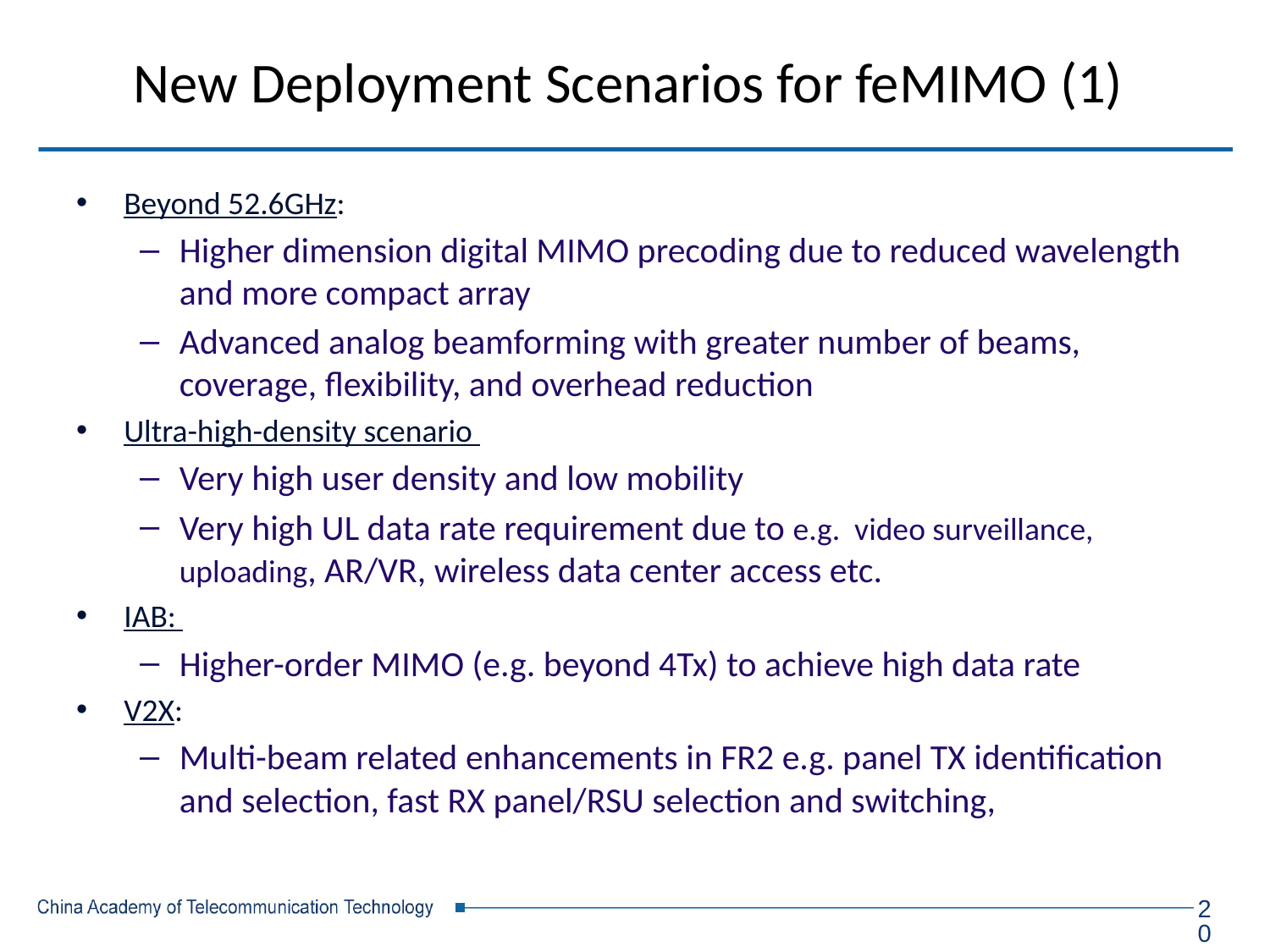

# New Deployment Scenarios for feMIMO (1)
Beyond 52.6GHz:
Higher dimension digital MIMO precoding due to reduced wavelength and more compact array
Advanced analog beamforming with greater number of beams, coverage, flexibility, and overhead reduction
Ultra-high-density scenario
Very high user density and low mobility
Very high UL data rate requirement due to e.g.  video surveillance, uploading, AR/VR, wireless data center access etc.
IAB:
Higher-order MIMO (e.g. beyond 4Tx) to achieve high data rate
V2X:
Multi-beam related enhancements in FR2 e.g. panel TX identification and selection, fast RX panel/RSU selection and switching,

20